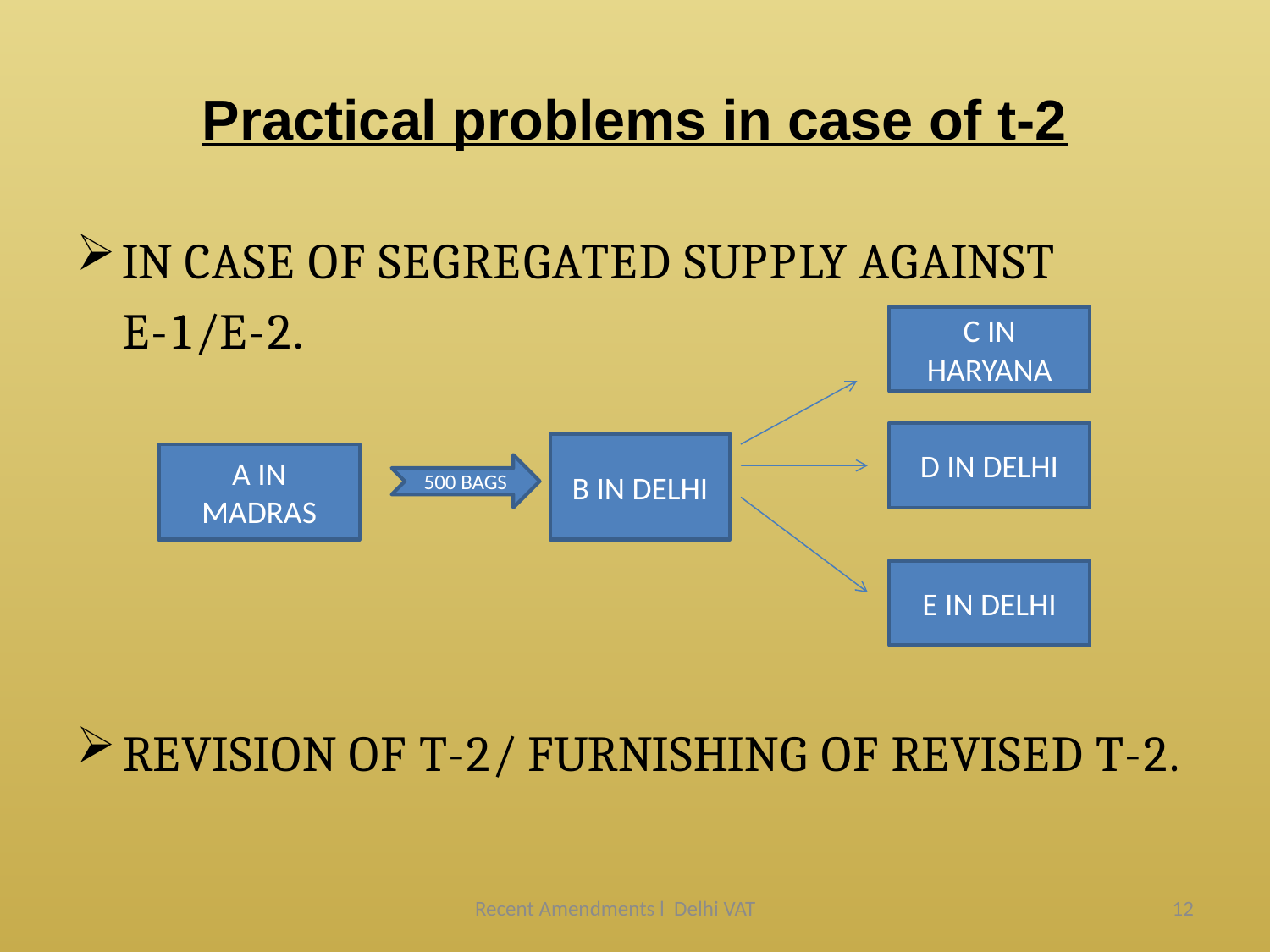

# Practical problems in case of t-2
IN CASE OF SEGREGATED SUPPLY AGAINST
 	E-1/E-2.

REVISION OF T-2/ FURNISHING OF REVISED T-2.
C IN HARYANA
D IN DELHI
B IN DELHI
A IN MADRAS
500 BAGS
E IN DELHI
Recent Amendments l  Delhi VAT
12